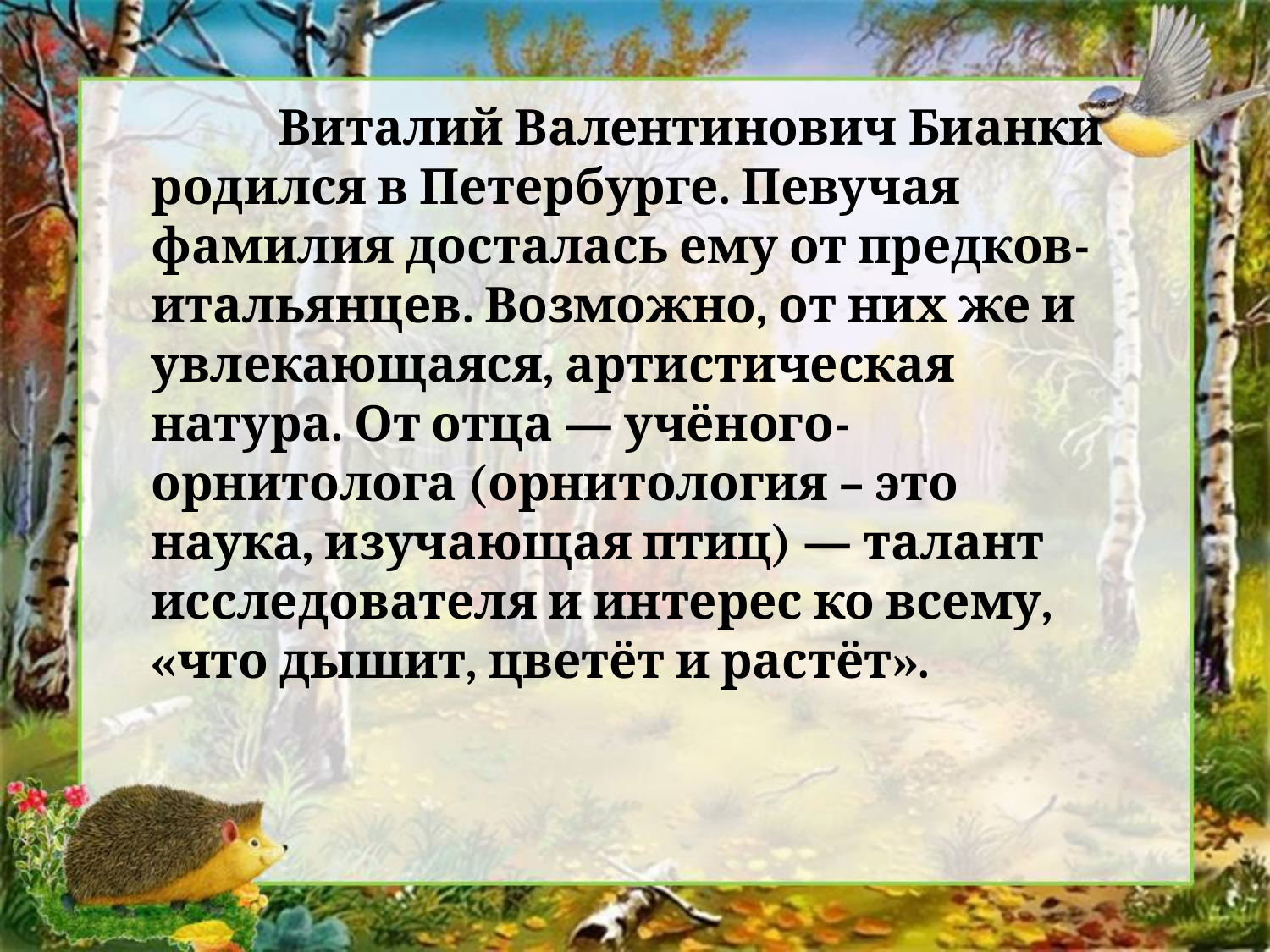

Виталий Валентинович Бианки родился в Петербурге. Певучая фамилия досталась ему от предков-итальянцев. Возможно, от них же и увлекающаяся, артистическая натура. От отца — учёного-орнитолога (орнитология – это наука, изучающая птиц) — талант исследователя и интерес ко всему, «что дышит, цветёт и растёт».